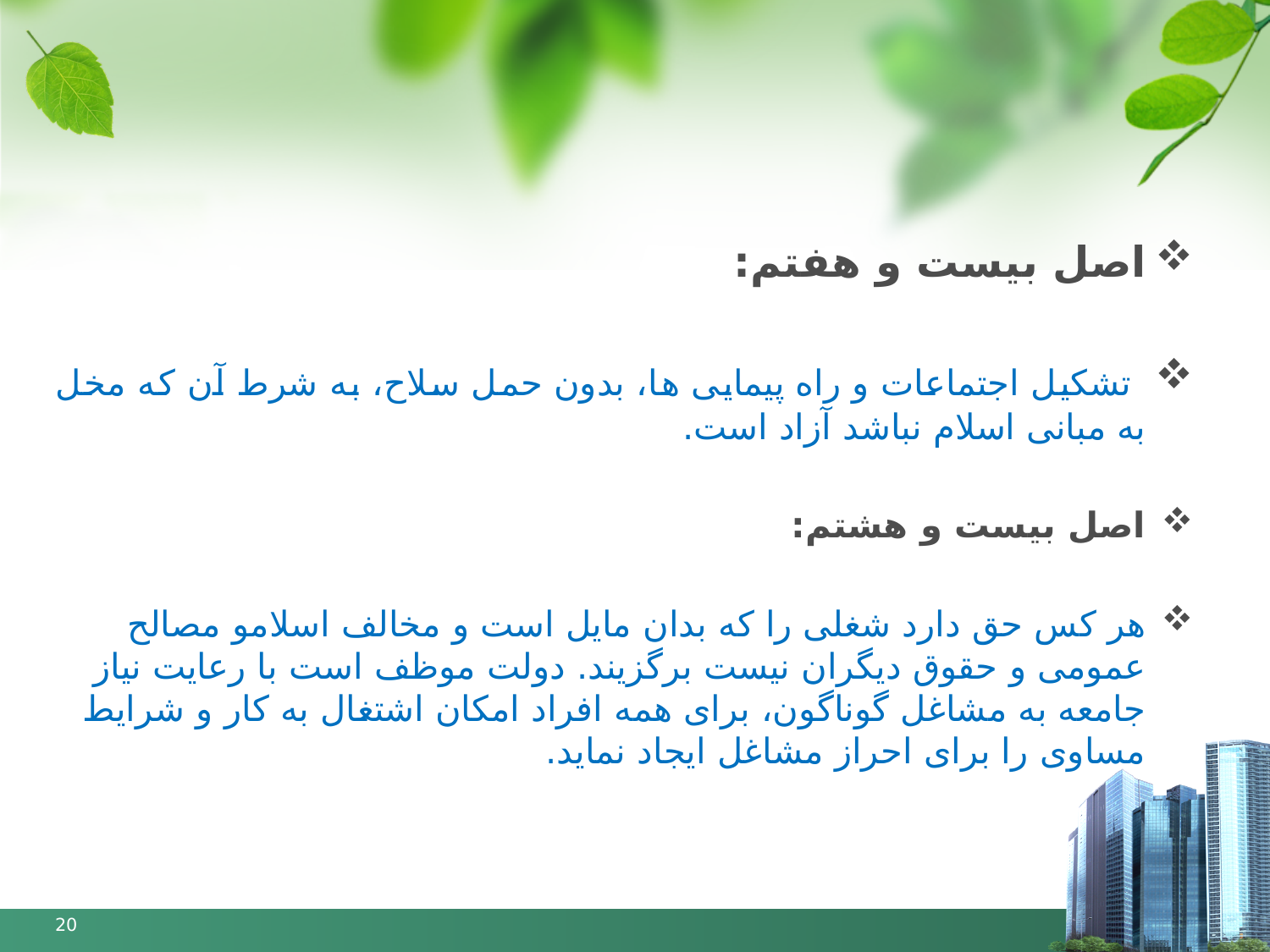

اصل‏ بیست و هفتم:

 تشکیل‏ اجتماعات‏ و راه‏ پیمایی‏ ها، بدون‏ حمل‏ سلاح‏، به‏ شرط آن‏ که‏ مخل‏ به‏ مبانی‏ اسلام‏ نباشد آزاد است‏.

اصل‏ بیست و هشتم:

هر کس‏ حق‏ دارد شغلی‏ را که‏ بدان‏ مایل‏ است‏ و مخالف‏ اسلام‏و مصالح‏ عمومی‏ و حقوق‏ دیگران‏ نیست‏ برگزیند. دولت‏ موظف‏ است‏ با رعایت‏ نیاز جامعه‏ به‏ مشاغل‏ گوناگون‏، برای‏ همه‏ افراد امکان‏ اشتغال‏ به‏ کار و شرایط مساوی‏ را برای‏ احراز مشاغل‏ ایجاد نماید.

20